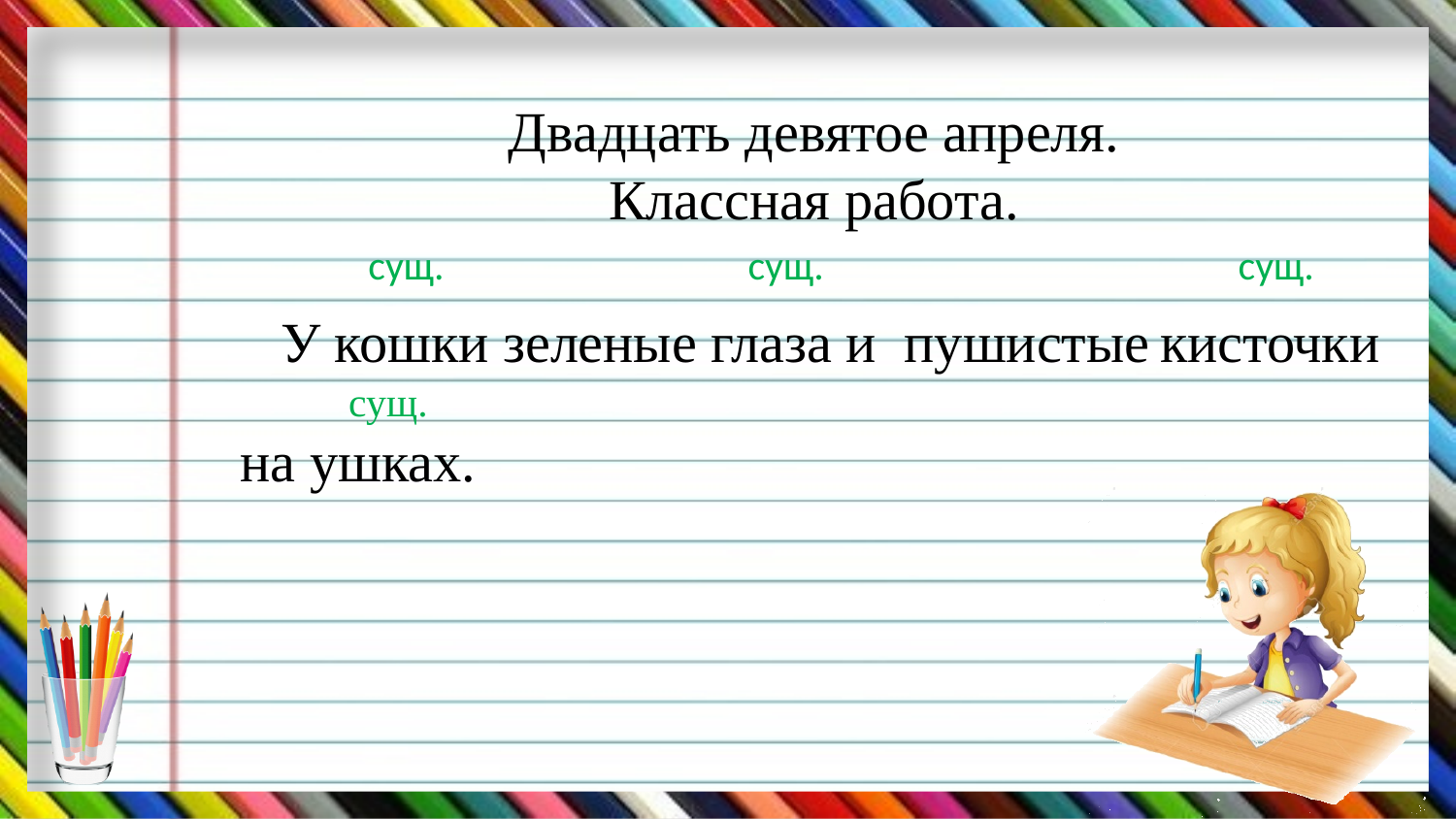

Двадцать девятое апреля.
Классная работа.
             сущ.                                 сущ.                                             сущ.
   У кошки зеленые глаза и  пушистые кисточки
            сущ.
 на ушках.